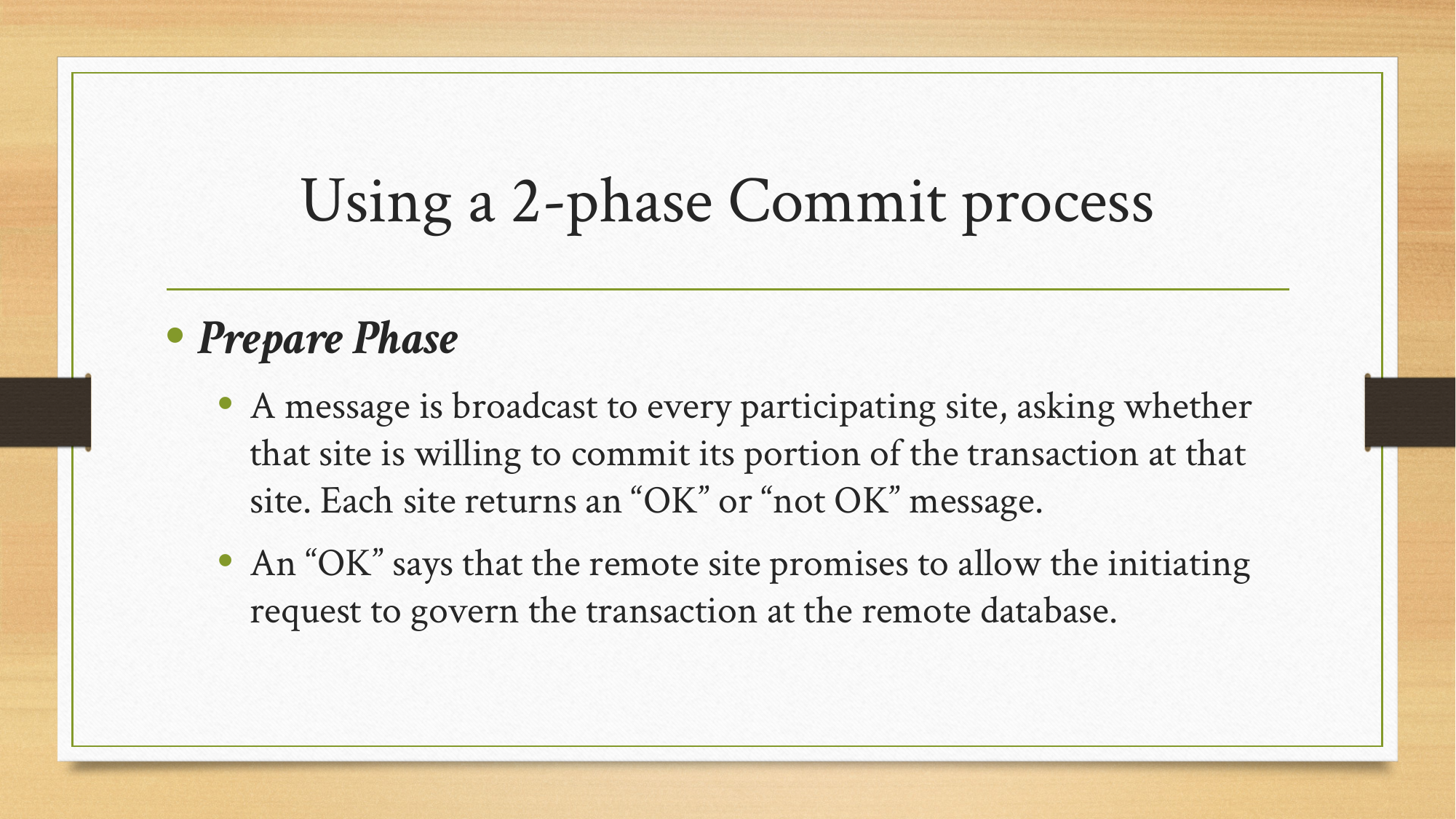

# Using a 2-phase Commit process
Prepare Phase
A message is broadcast to every participating site, asking whether that site is willing to commit its portion of the transaction at that site. Each site returns an “OK” or “not OK” message.
An “OK” says that the remote site promises to allow the initiating request to govern the transaction at the remote database.